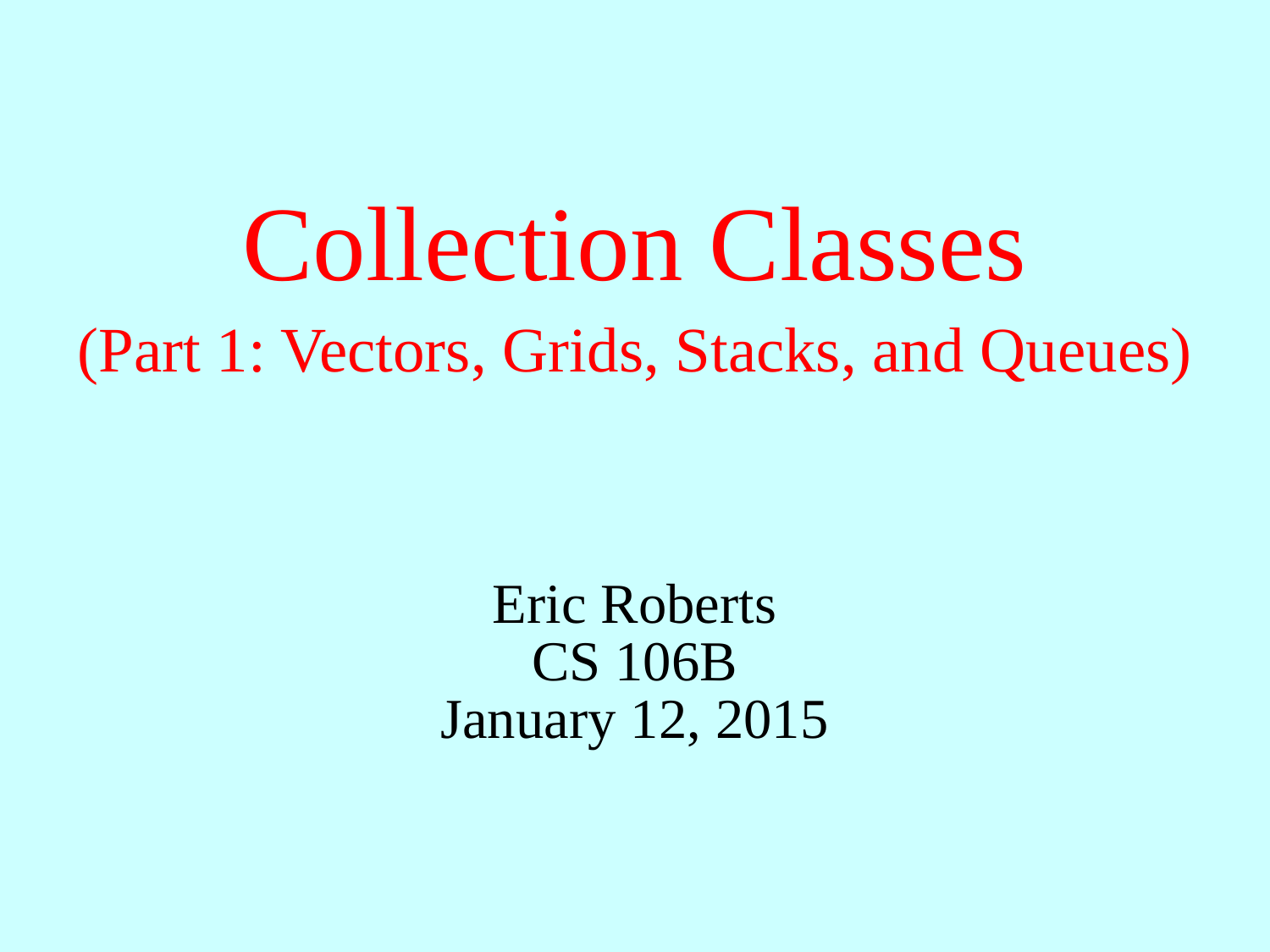

# Collection Classes
(Part 1: Vectors, Grids, Stacks, and Queues)
Eric Roberts
CS 106B
January 12, 2015